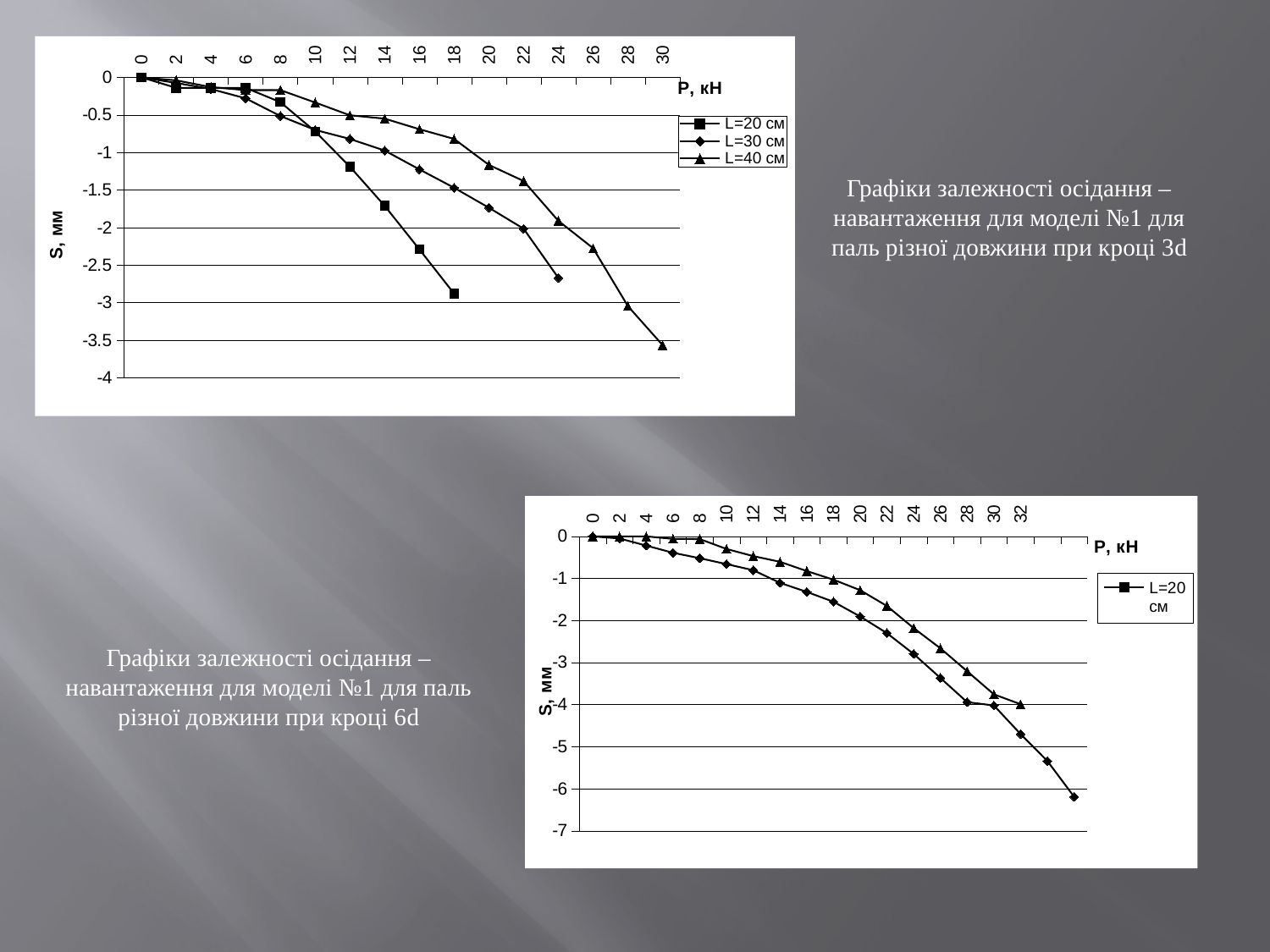

[unsupported chart]

Графіки залежності осідання – навантаження для моделі №1 для паль різної довжини при кроці 3d

[unsupported chart]

Графіки залежності осідання – навантаження для моделі №1 для паль різної довжини при кроці 6d